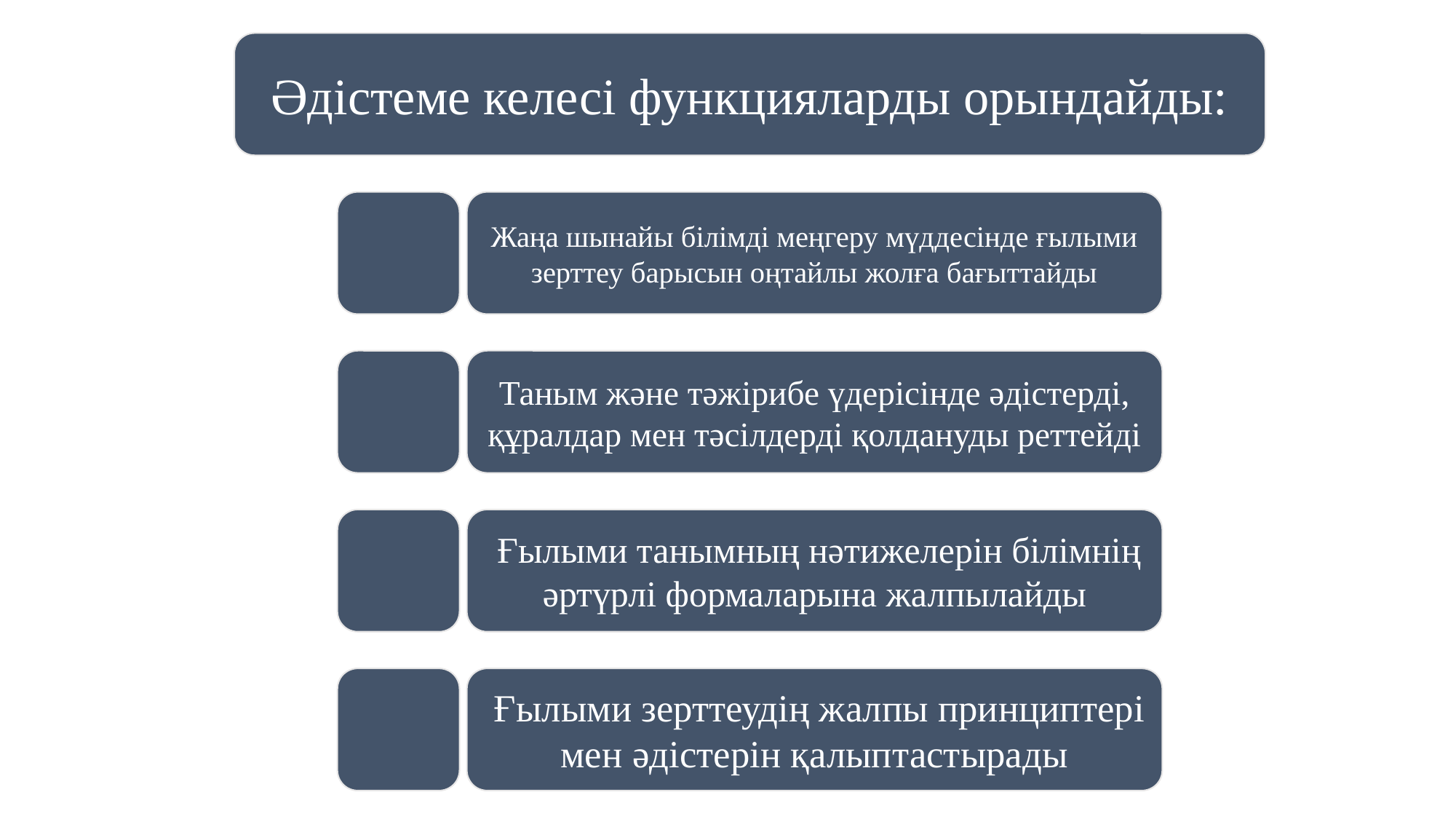

Әдістеме келесі функцияларды орындайды:
Жаңа шынайы білімді меңгеру мүддесінде ғылыми зерттеу барысын оңтайлы жолға бағыттайды
Таным және тәжірибе үдерісінде әдістерді, құралдар мен тәсілдерді қолдануды реттейді
 Ғылыми танымның нәтижелерін білімнің әртүрлі формаларына жалпылайды
 Ғылыми зерттеудің жалпы принциптері мен әдістерін қалыптастырады